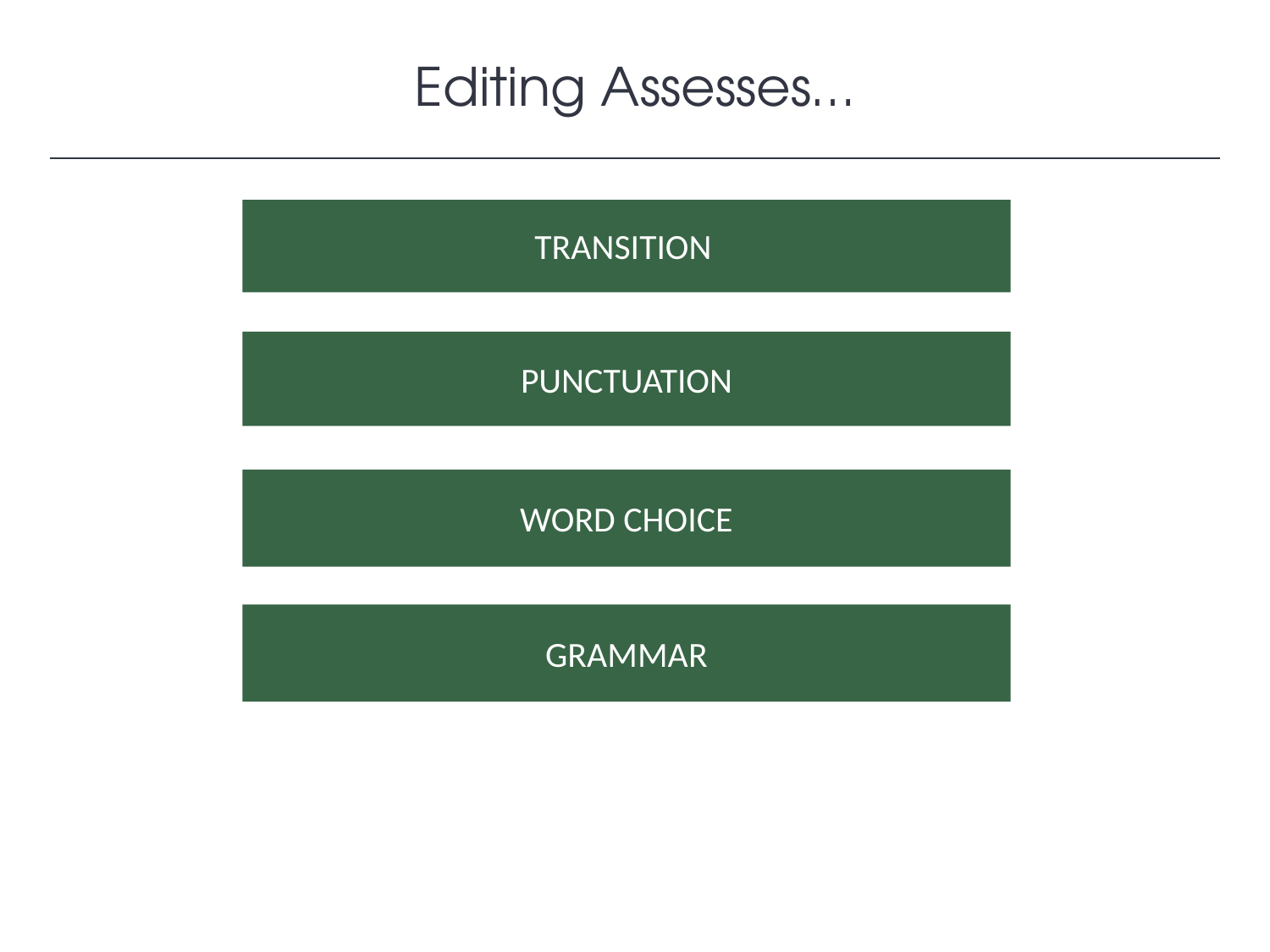

Editing Assesses…
HAWKES LEARNING

TRANSITION
PUNCTUATION
WORD CHOICE
GRAMMAR